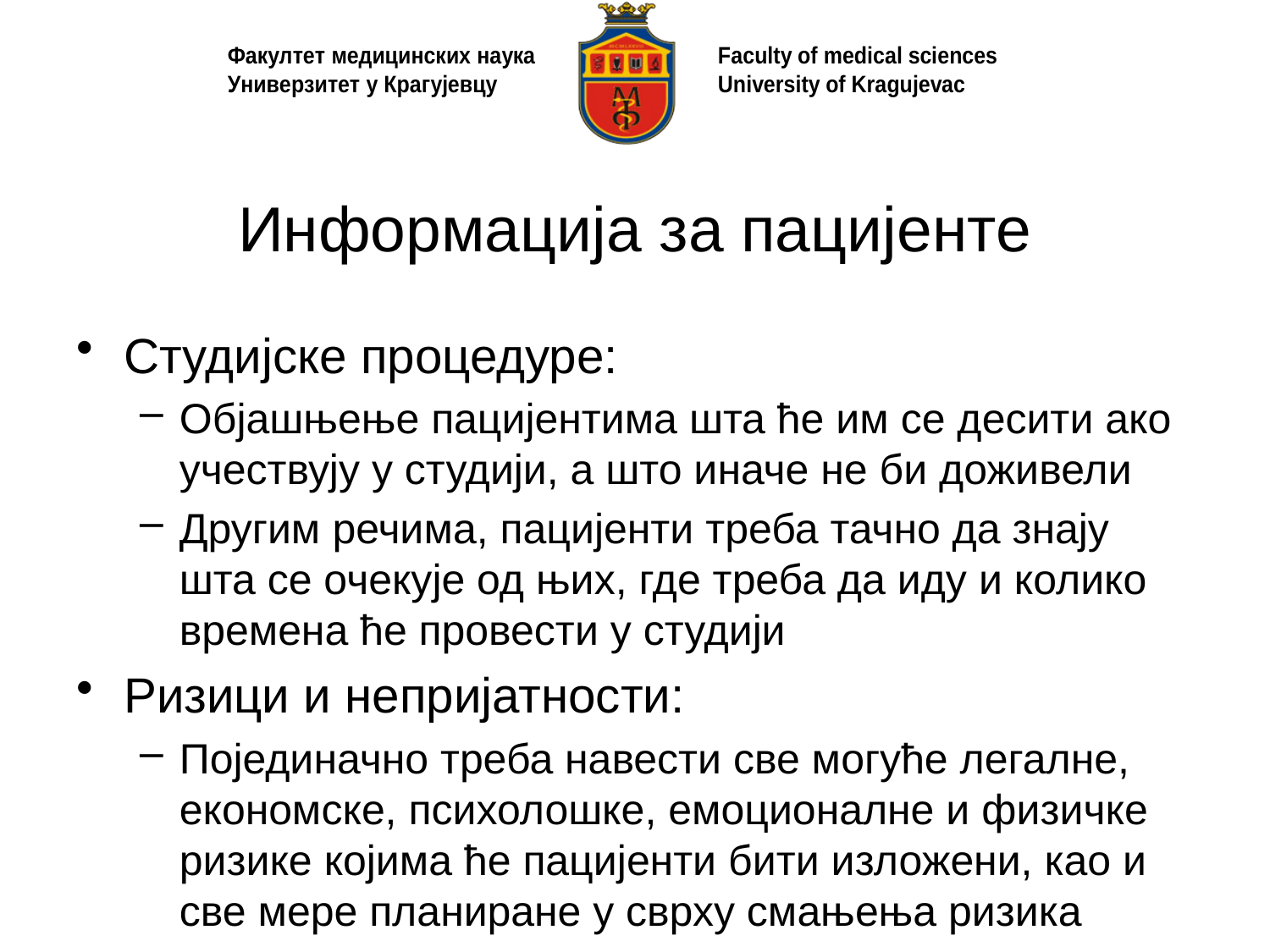

# Информација за пацијенте
Студијске процедуре:
Објашњење пацијентима шта ће им се десити ако учествују у студији, а што иначе не би доживели
Другим речима, пацијенти треба тачно да знају шта се очекује од њих, где треба да иду и колико времена ће провести у студији
Ризици и непријатности:
Појединачно треба навести све могуће легалне, економске, психолошке, емоционалне и физичке ризике којима ће пацијенти бити изложени, као и све мере планиране у сврху смањења ризика